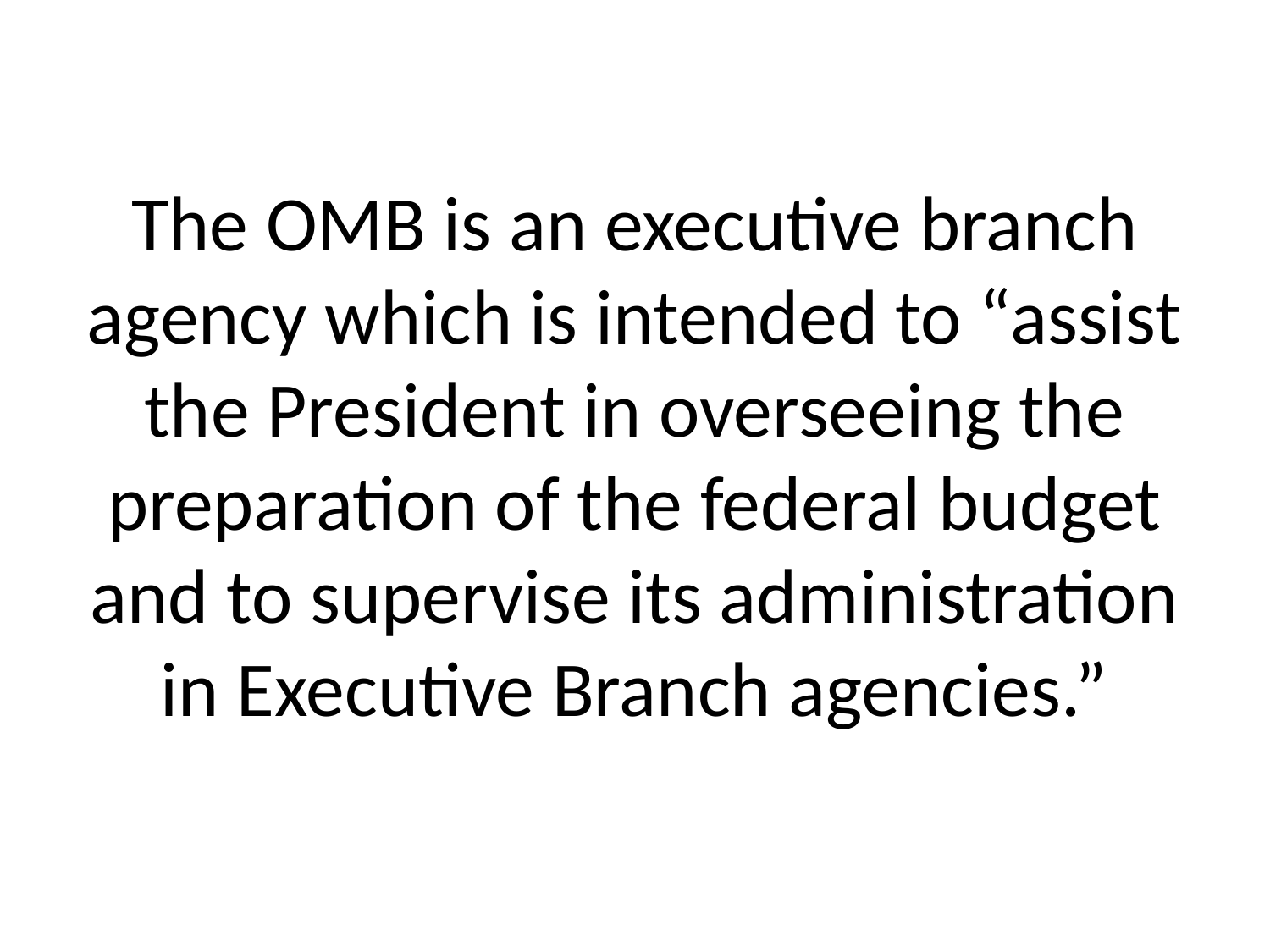

# The OMB is an executive branch agency which is intended to “assist the President in overseeing the preparation of the federal budget and to supervise its administration in Executive Branch agencies.”